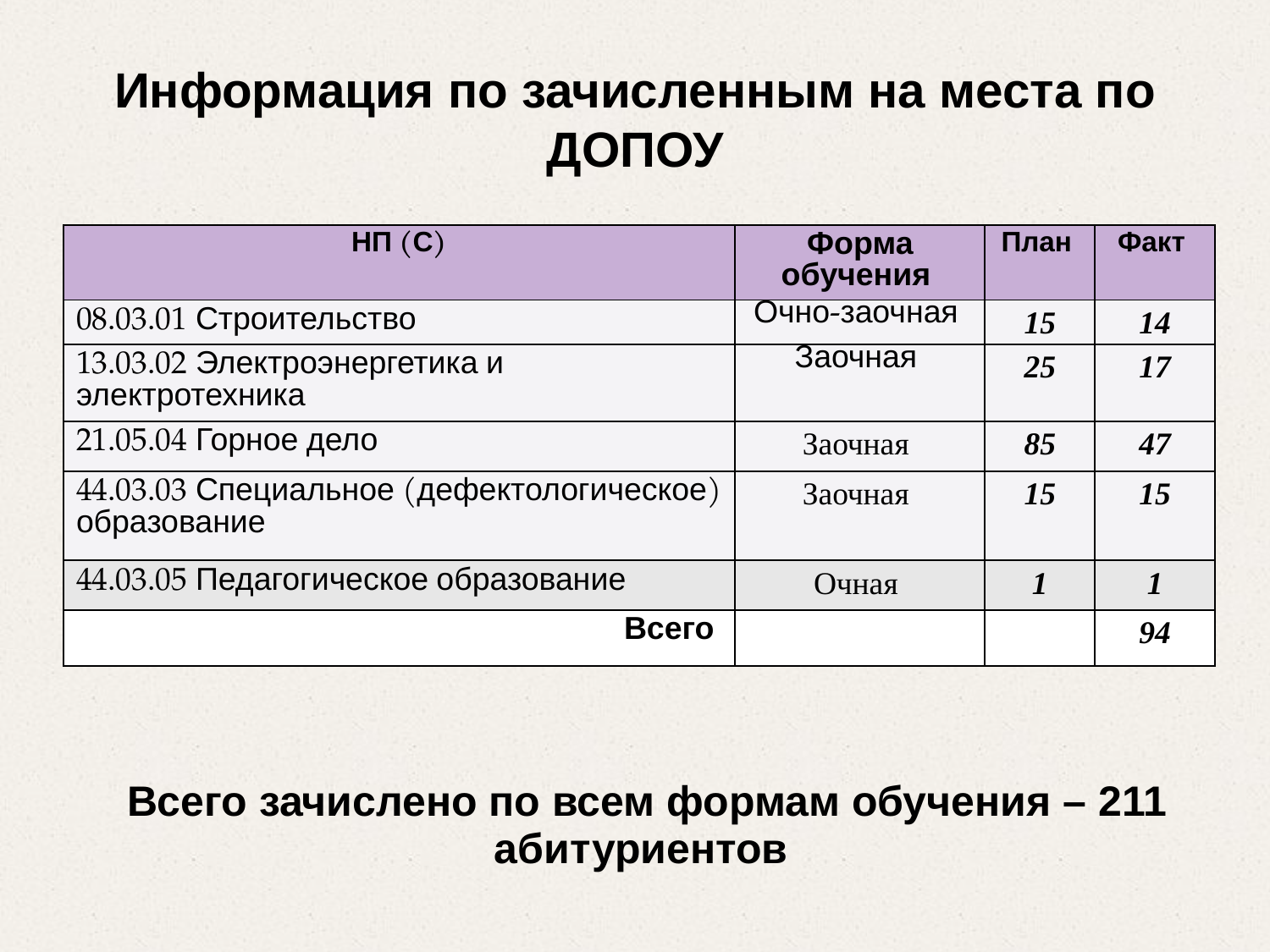

# Информация по зачисленным на места по ДОПОУ
| НП (С) | Форма обучения | План | Факт |
| --- | --- | --- | --- |
| 08.03.01 Строительство | Очно-заочная | 15 | 14 |
| 13.03.02 Электроэнергетика и электротехника | Заочная | 25 | 17 |
| 21.05.04 Горное дело | Заочная | 85 | 47 |
| 44.03.03 Специальное (дефектологическое) образование | Заочная | 15 | 15 |
| 44.03.05 Педагогическое образование | Очная | 1 | 1 |
| Всего |  |  | 94 |
Всего зачислено по всем формам обучения – 211 абитуриентов